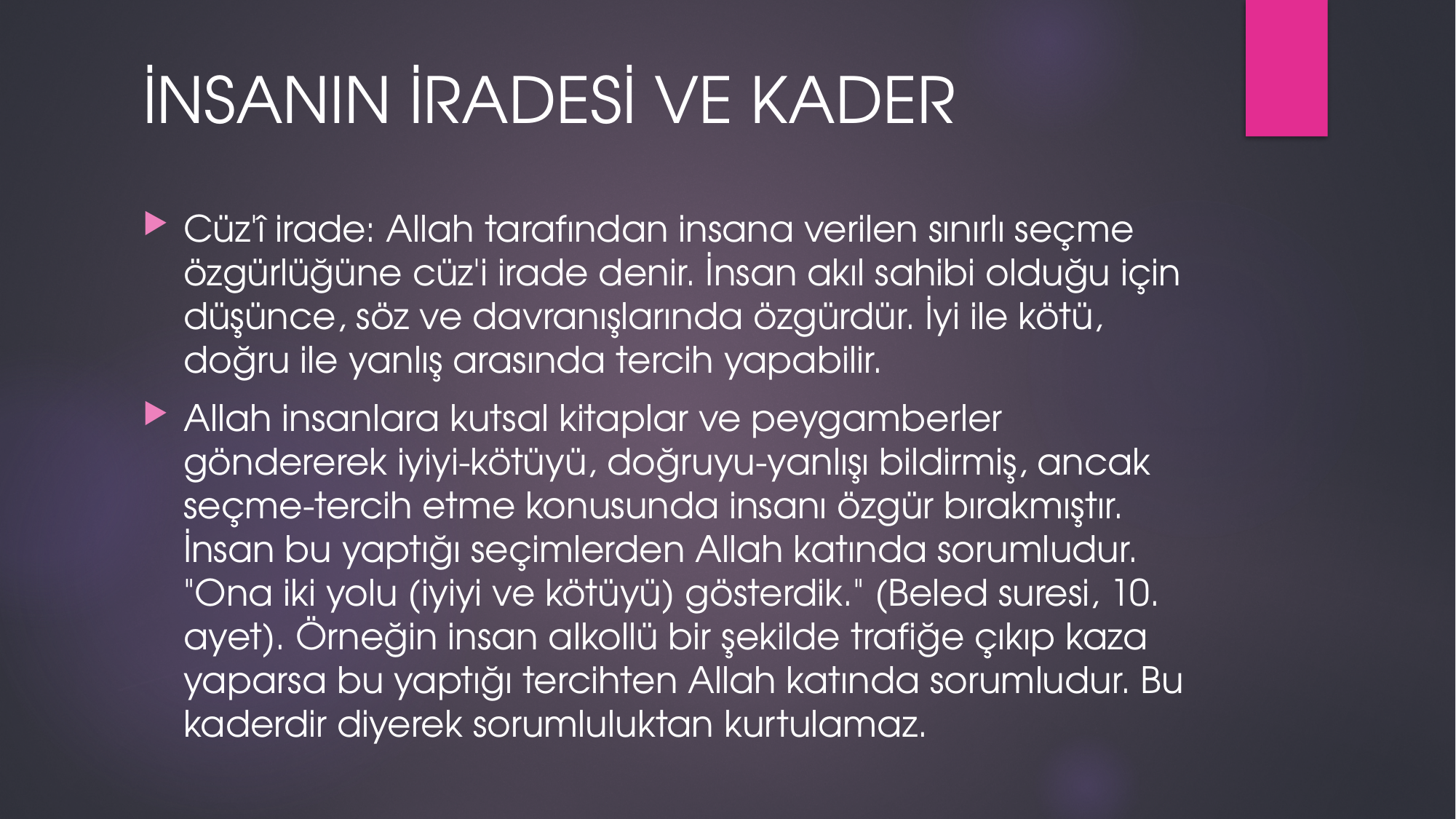

# İNSANIN İRADESİ VE KADER
Cüz'î irade: Allah tarafından insana verilen sınırlı seçme özgürlüğüne cüz'i irade denir. İnsan akıl sahibi olduğu için düşünce, söz ve davranışlarında özgürdür. İyi ile kötü, doğru ile yanlış arasında tercih yapabilir.
Allah insanlara kutsal kitaplar ve peygamberler göndererek iyiyi-kötüyü, doğruyu-yanlışı bildirmiş, ancak seçme-tercih etme konusunda insanı özgür bırakmıştır. İnsan bu yaptığı seçimlerden Allah katında sorumludur. "Ona iki yolu (iyiyi ve kötüyü) gösterdik." (Beled suresi, 10. ayet). Örneğin insan alkollü bir şekilde trafiğe çıkıp kaza yaparsa bu yaptığı tercihten Allah katında sorumludur. Bu kaderdir diyerek sorumluluktan kurtulamaz.